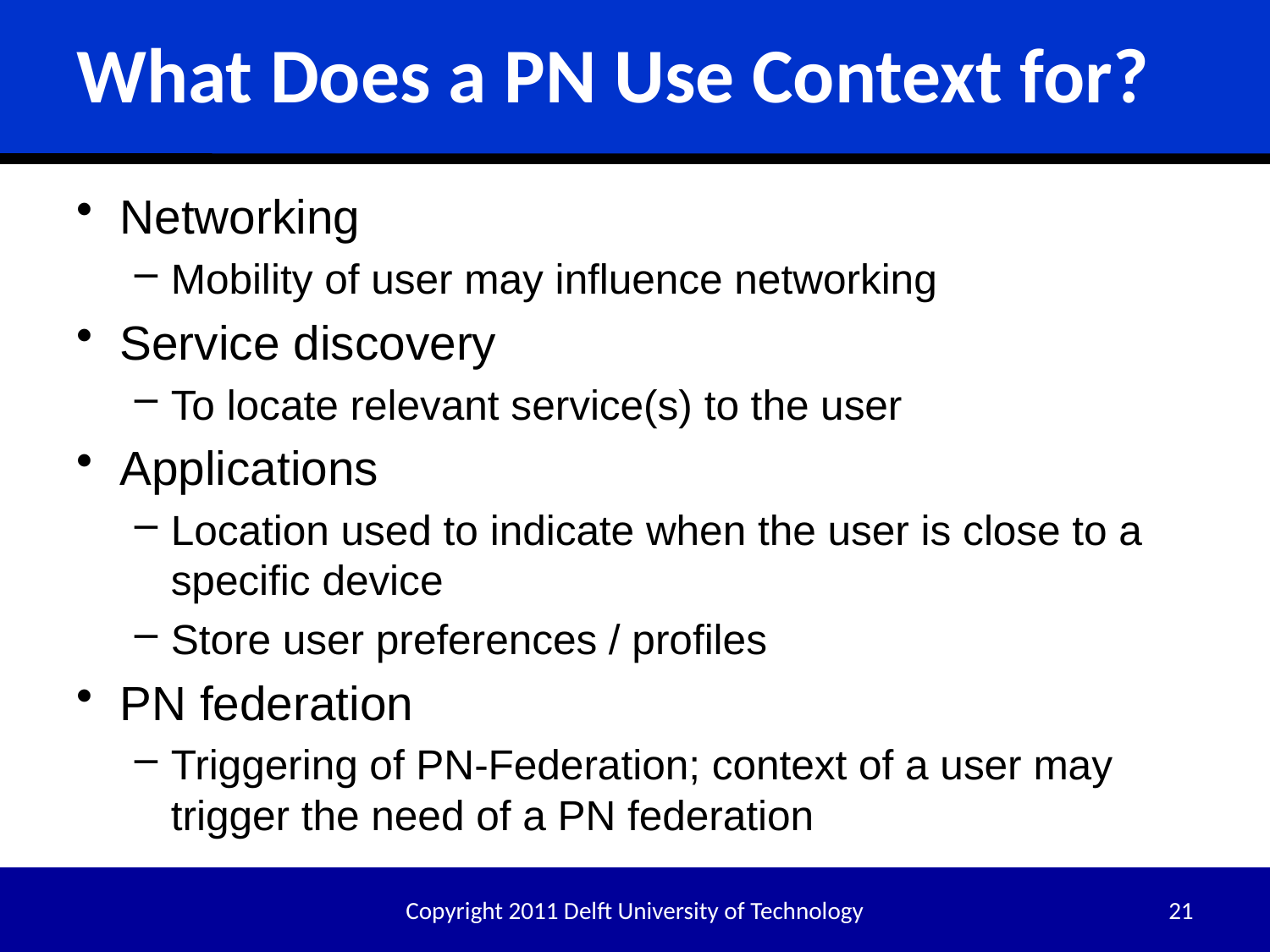

# What Does a PN Use Context for?
Networking
Mobility of user may influence networking
Service discovery
To locate relevant service(s) to the user
Applications
Location used to indicate when the user is close to a specific device
Store user preferences / profiles
PN federation
Triggering of PN-Federation; context of a user may trigger the need of a PN federation

Copyright 2011 Delft University of Technology
21